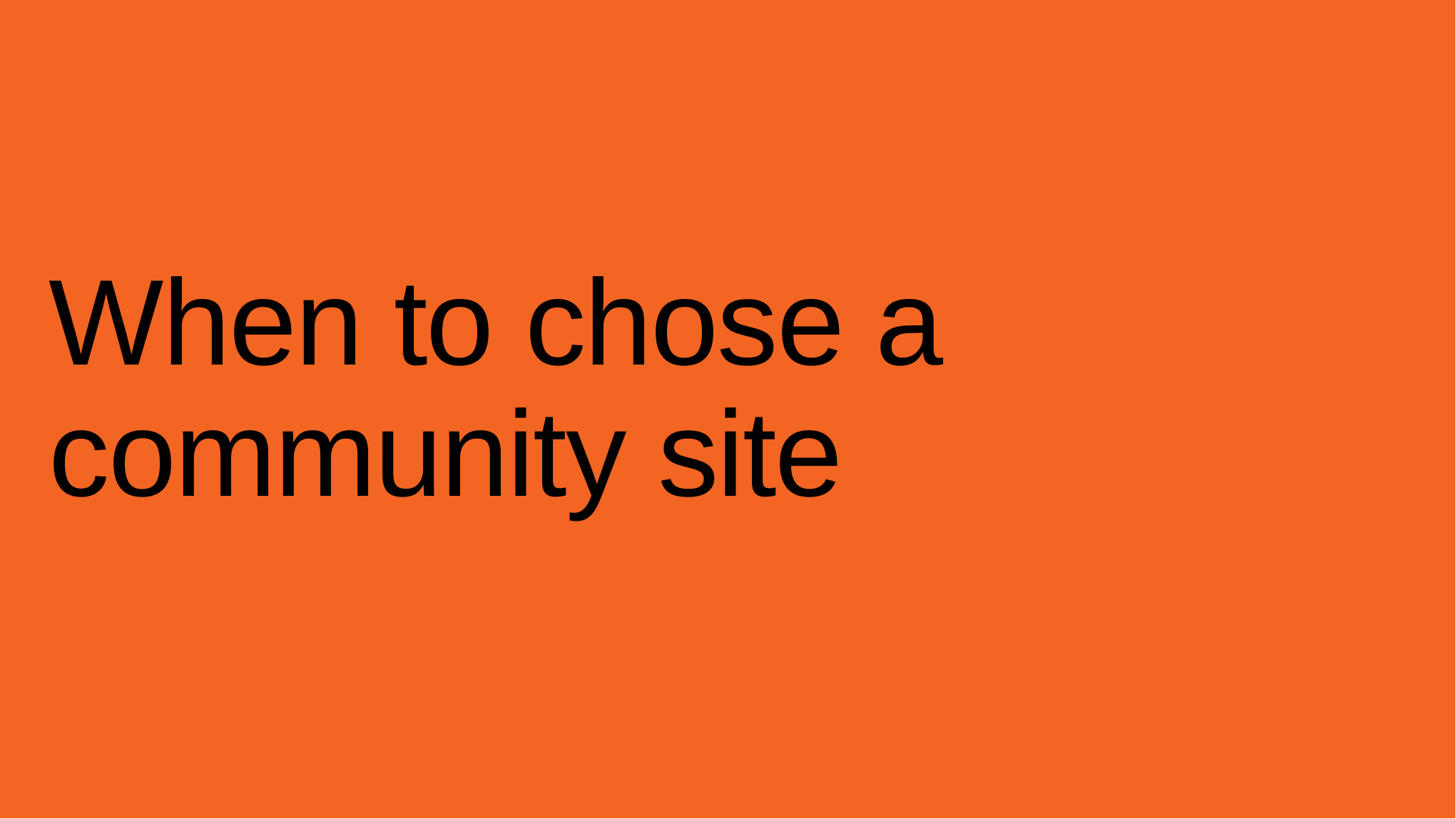

# When to chose a community site